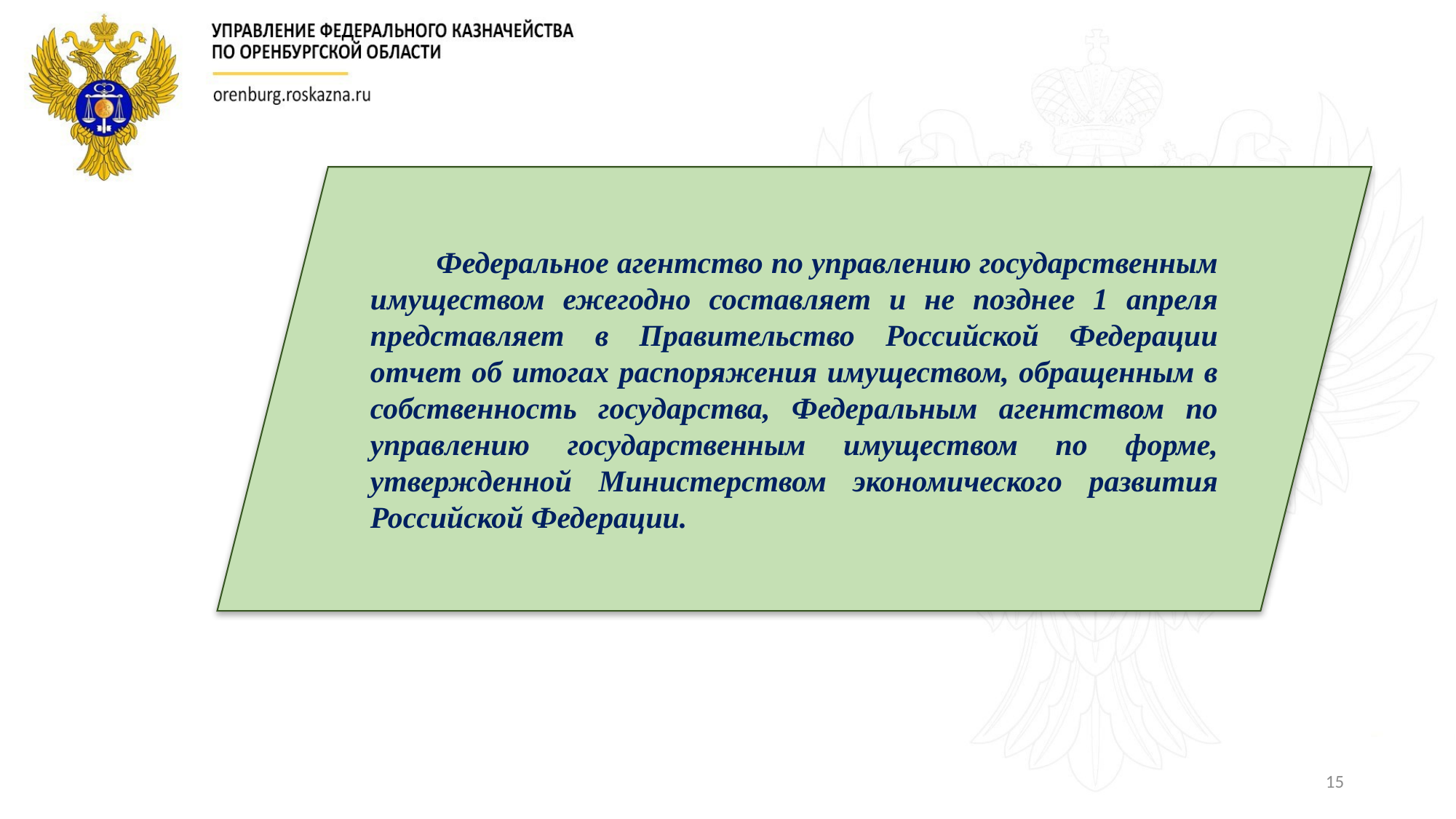

Федеральное агентство по управлению государственным имуществом ежегодно составляет и не позднее 1 апреля представляет в Правительство Российской Федерации отчет об итогах распоряжения имуществом, обращенным в собственность государства, Федеральным агентством по управлению государственным имуществом по форме, утвержденной Министерством экономического развития Российской Федерации.
15